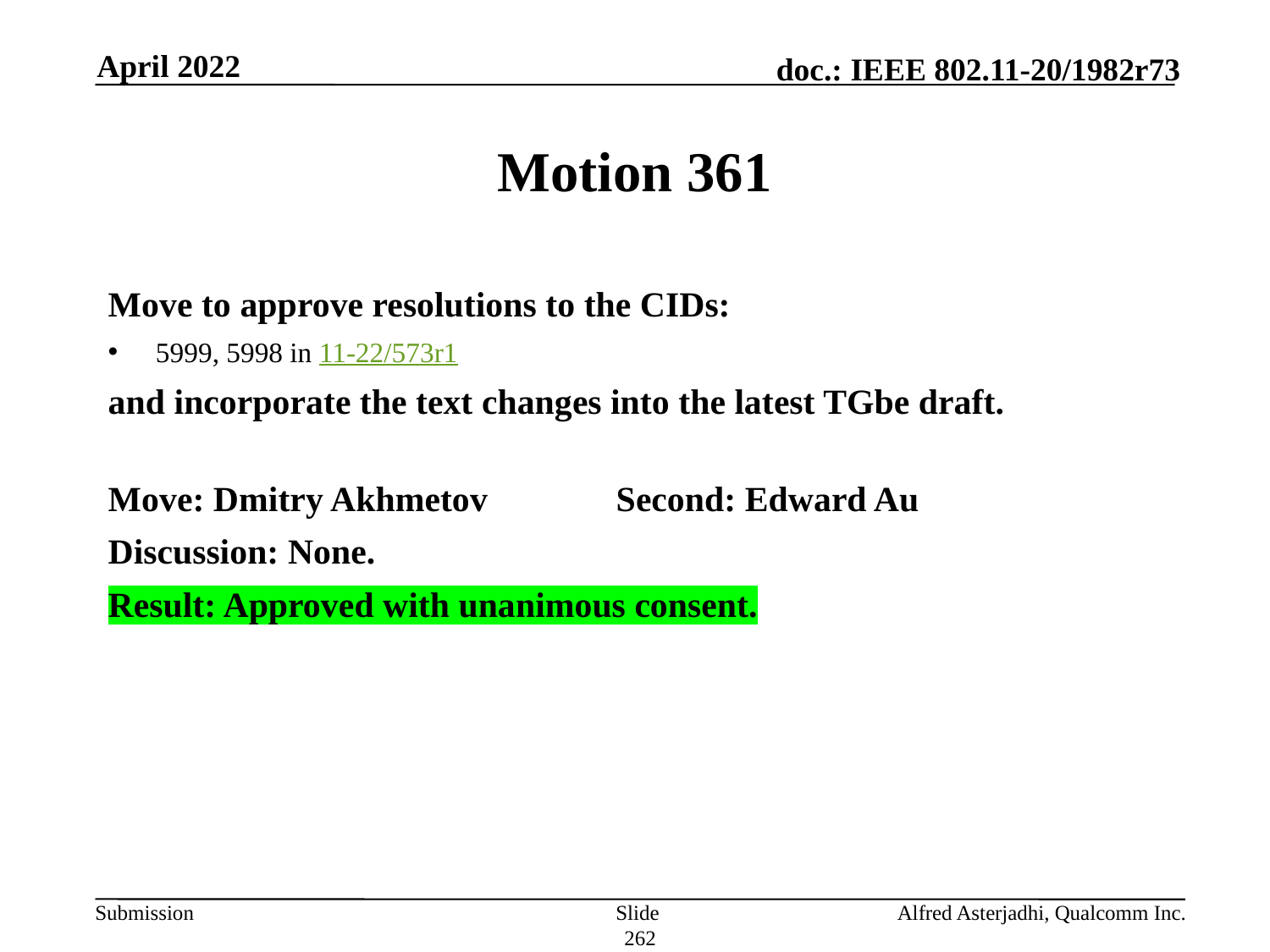

April 2022
# Motion 361
Move to approve resolutions to the CIDs:
5999, 5998 in 11-22/573r1
and incorporate the text changes into the latest TGbe draft.

Move: Dmitry Akhmetov		Second: Edward Au
Discussion: None.
Result: Approved with unanimous consent.

Slide 262
Alfred Asterjadhi, Qualcomm Inc.